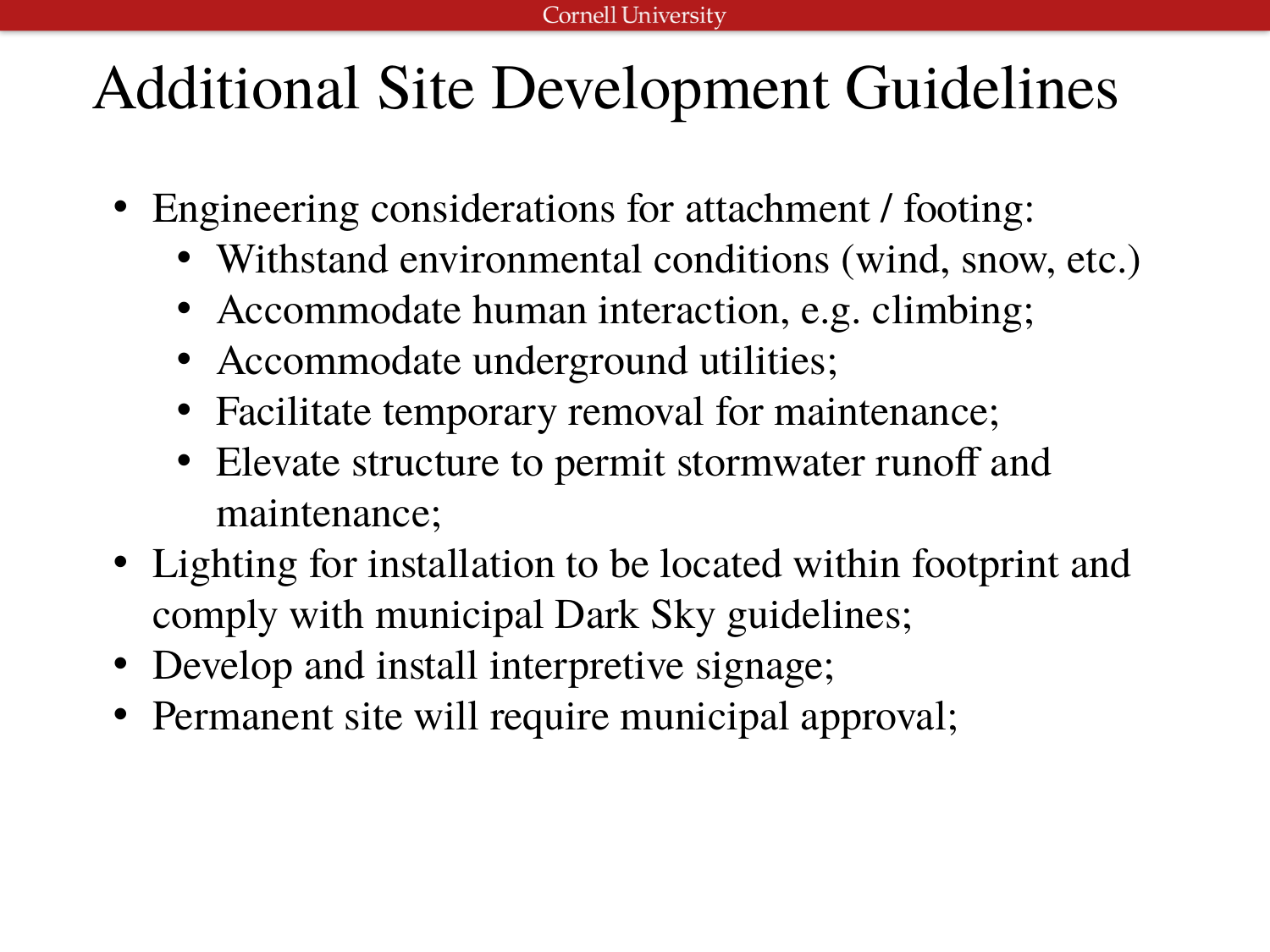

Additional Site Development Guidelines
Engineering considerations for attachment / footing:
Withstand environmental conditions (wind, snow, etc.)
Accommodate human interaction, e.g. climbing;
Accommodate underground utilities;
Facilitate temporary removal for maintenance;
Elevate structure to permit stormwater runoff and maintenance;
Lighting for installation to be located within footprint and comply with municipal Dark Sky guidelines;
Develop and install interpretive signage;
Permanent site will require municipal approval;